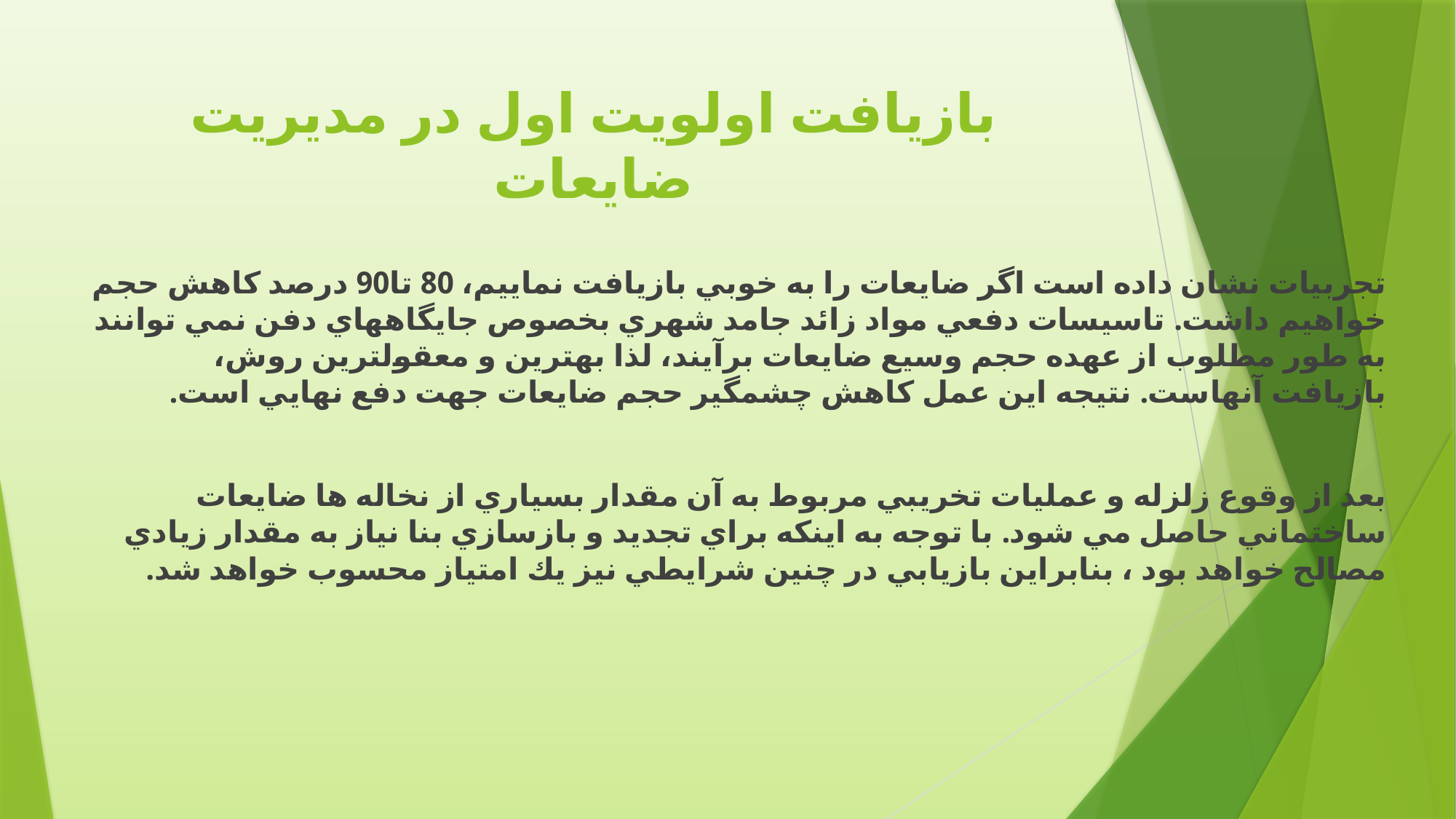

# بازيافت اولويت اول در مديريت ضايعات
تجربيات نشان داده است اگر ضايعات را به خوبي بازيافت نماييم، 80 تا90 درصد كاھش حجم خواھيم داشت. تاسيسات دفعي مواد زائد جامد شھري بخصوص جايگاھھاي دفن نمي توانند به طور مطلوب از عھده حجم وسيع ضايعات برآيند، لذا بھترين و معقولترين روش، بازيافت آنھاست. نتيجه اين عمل كاھش چشمگير حجم ضايعات جھت دفع نھايي است.

بعد از وقوع زلزله و عمليات تخريبي مربوط به آن مقدار بسياري از نخاله ھا ضايعات ساختماني حاصل مي شود. با توجه به اينكه براي تجديد و بازسازي بنا نياز به مقدار زيادي مصالح خواھد بود ، بنابراين بازيابي در چنين شرايطي نيز يك امتياز محسوب خواھد شد.